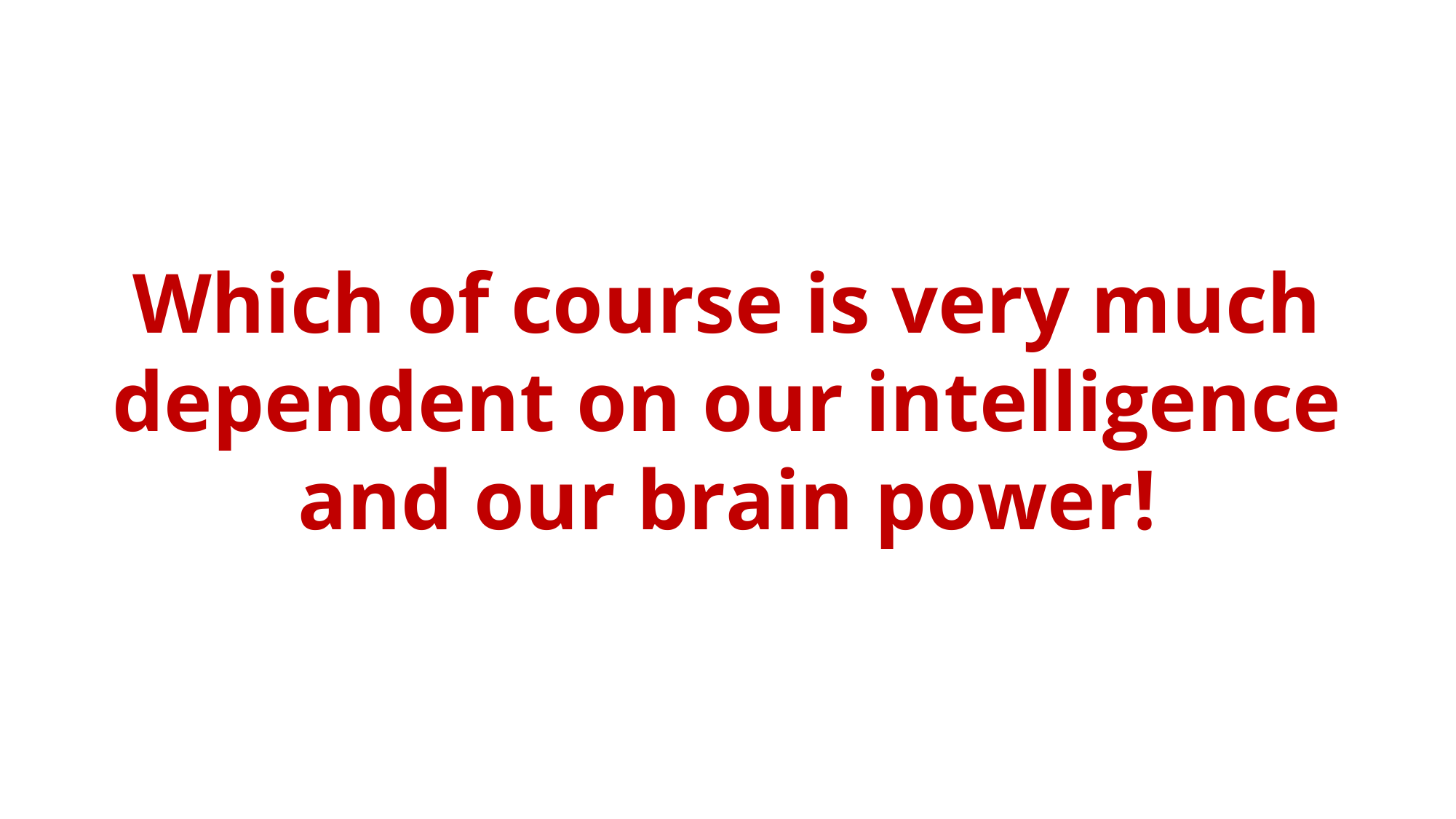

Which of course is very much dependent on our intelligence and our brain power!